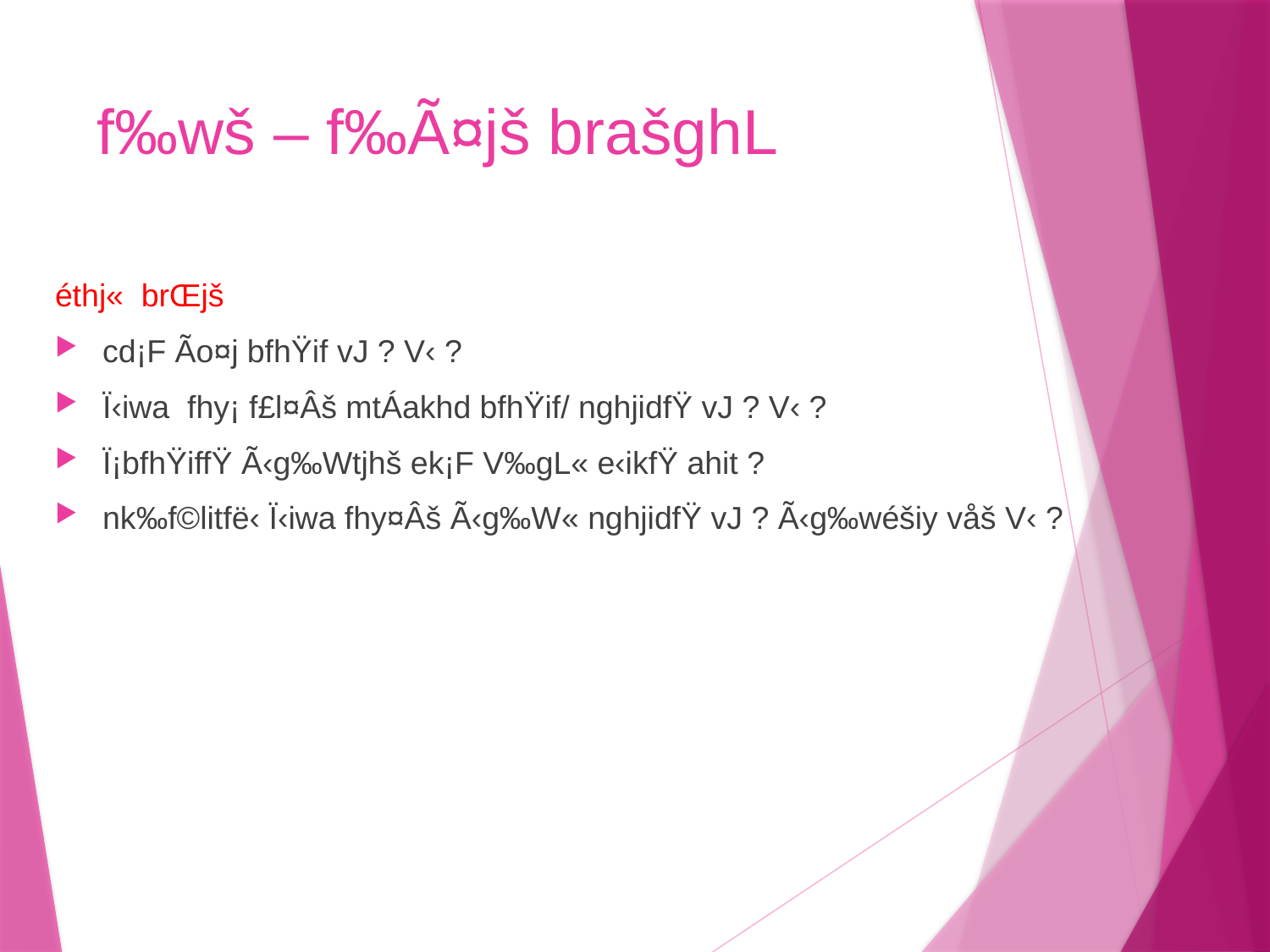

# f‰wš – f‰Ã¤jš brašghL
éthj«  brŒjš
cd¡F Ão¤j bfhŸif vJ ? V‹ ?
Ï‹iwa  fhy¡ f£l¤Âš mtÁakhd bfhŸif/ nghjidfŸ vJ ? V‹ ?
Ï¡bfhŸiffŸ Ã‹g‰Wtjhš ek¡F V‰gL« e‹ikfŸ ahit ?
nk‰f©litfë‹ Ï‹iwa fhy¤Âš Ã‹g‰W« nghjidfŸ vJ ? Ã‹g‰wéšiy våš V‹ ?